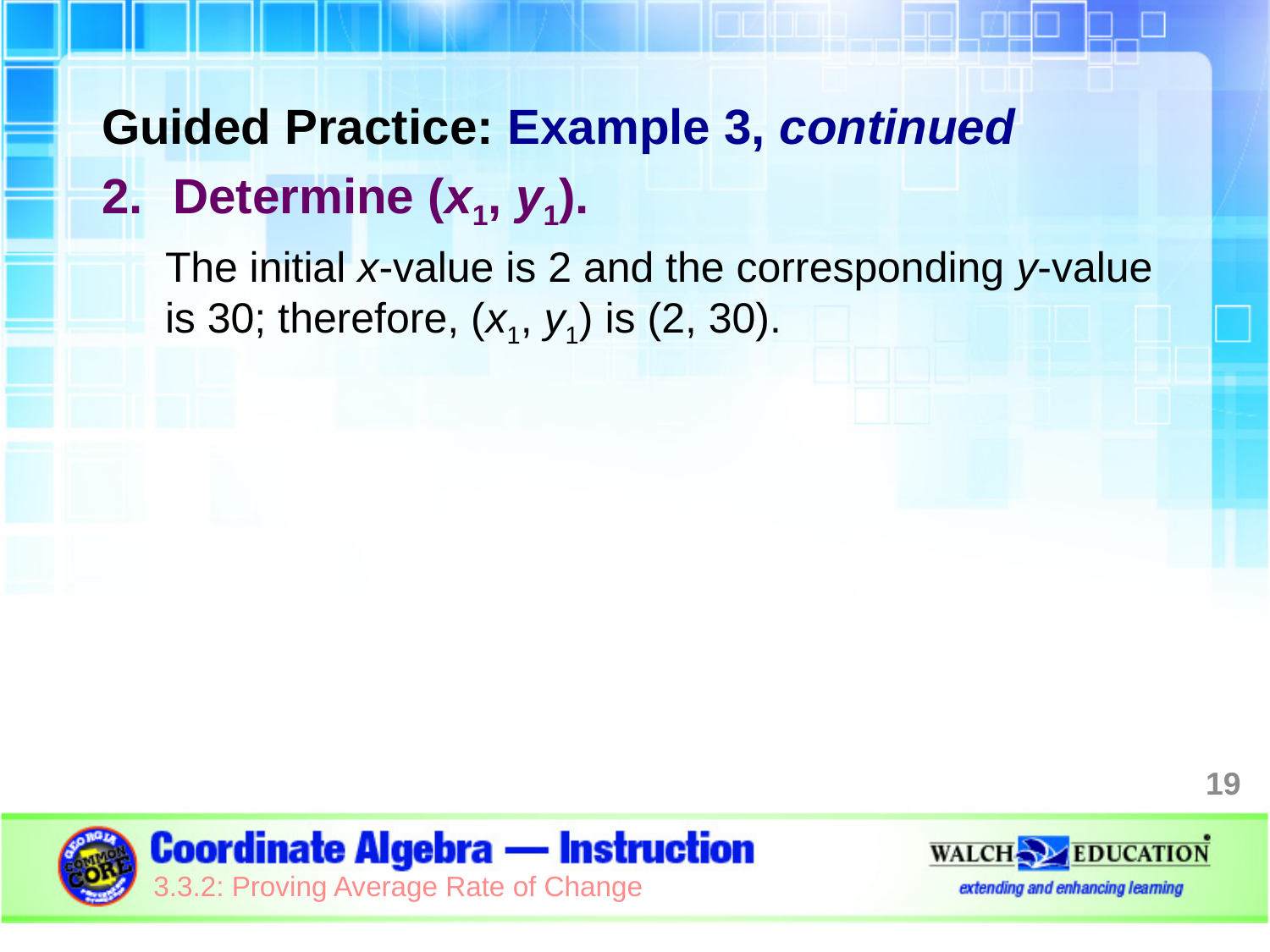

Guided Practice: Example 3, continued
Determine (x1, y1).
The initial x-value is 2 and the corresponding y-value is 30; therefore, (x1, y1) is (2, 30).

19
3.3.2: Proving Average Rate of Change